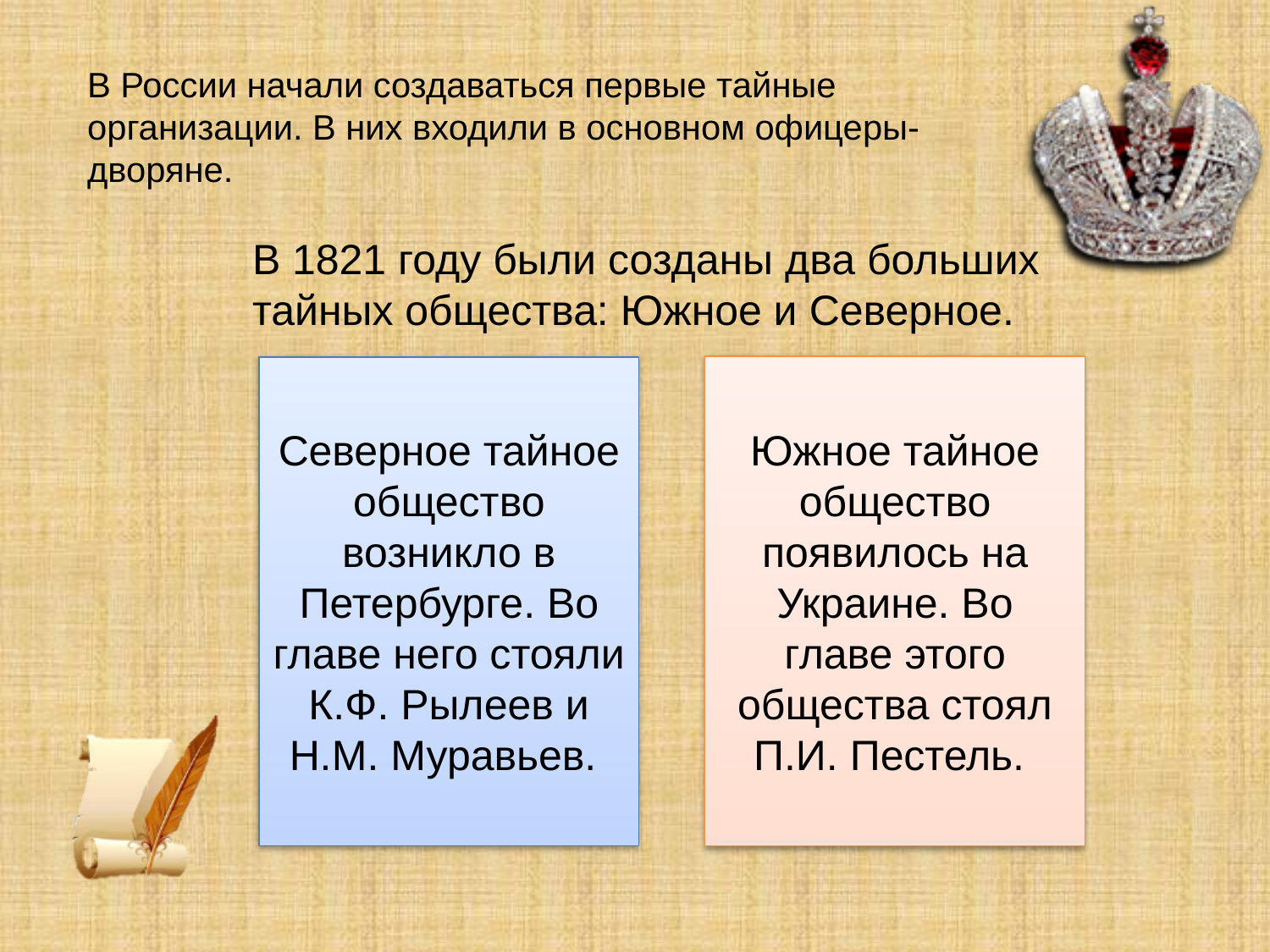

В России начали создаваться первые тайные организации. В них входили в основном офицеры-дворяне.
В 1821 году были созданы два больших тайных общества: Южное и Северное.
Южное тайное общество появилось на Украине. Во главе этого общества стоял П.И. Пестель.
Северное тайное общество возникло в Петербурге. Во главе него стояли К.Ф. Рылеев и Н.М. Муравьев.